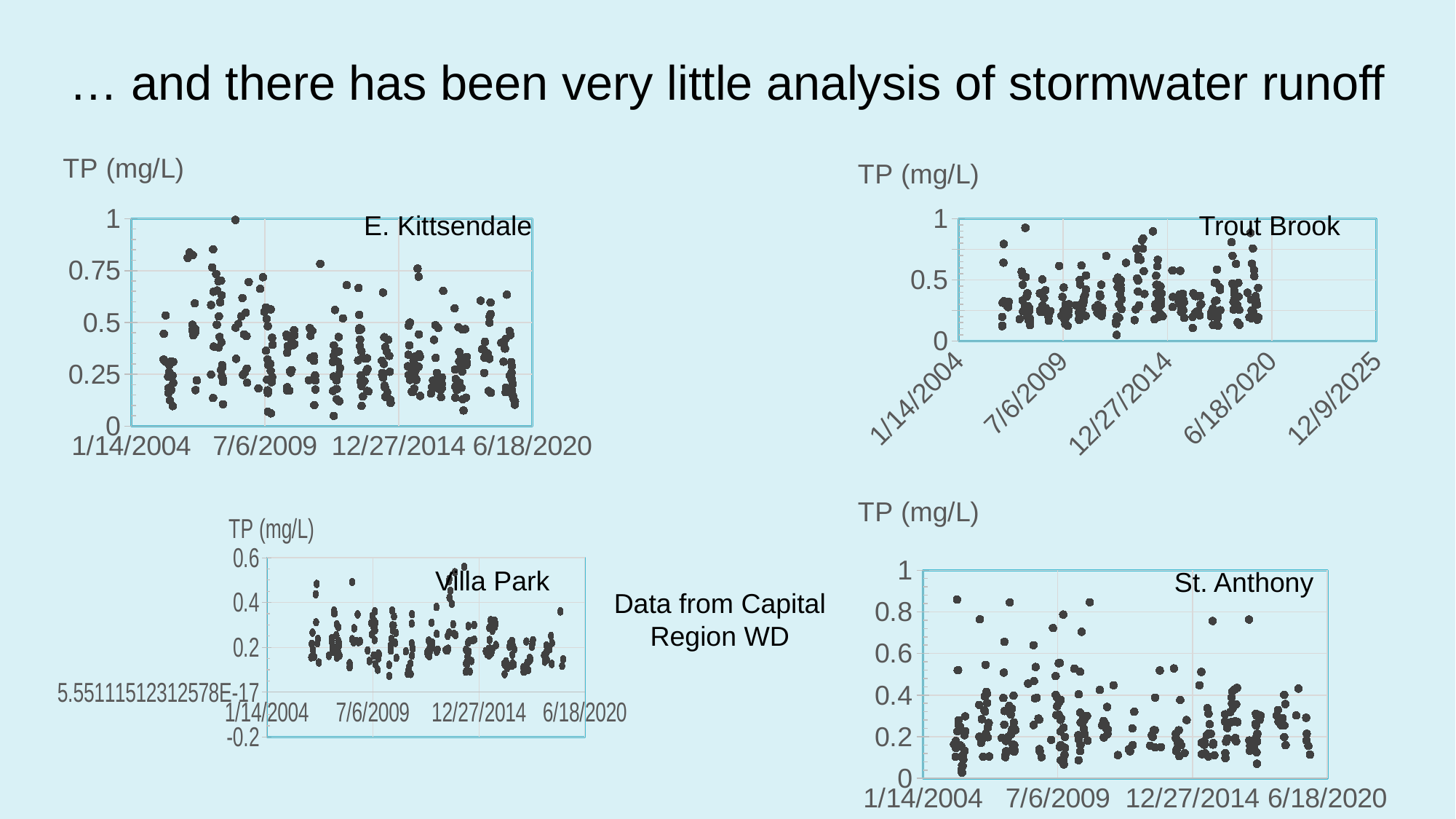

… and there has been very little analysis of stormwater runoff

### Chart: TP (mg/L)

| Category | Total Phosphorus |
|---|---|

### Chart: TP (mg/L)

| Category | TP |
|---|---|
E. Kittsendale
Trout Brook

### Chart: TP (mg/L)

| Category | Total phosphorus |
|---|---|

### Chart: TP (mg/L)

| Category | TP |
|---|---|
Villa Park
St. Anthony
Data from Capital Region WD